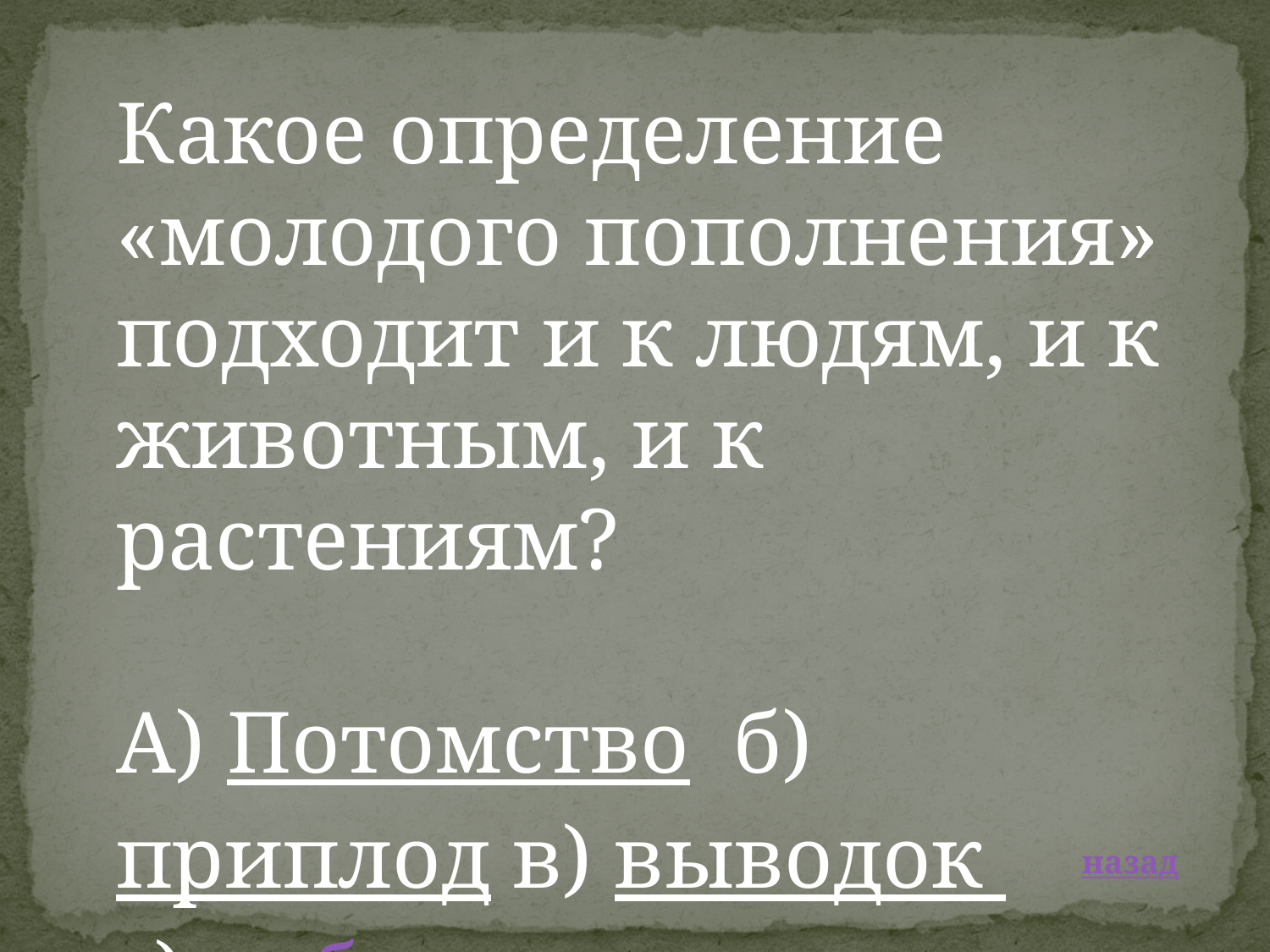

Какое определение «молодого пополнения» подходит и к людям, и к животным, и к растениям?

А) Потомство  б) приплод в) выводок        г) побег
 назад